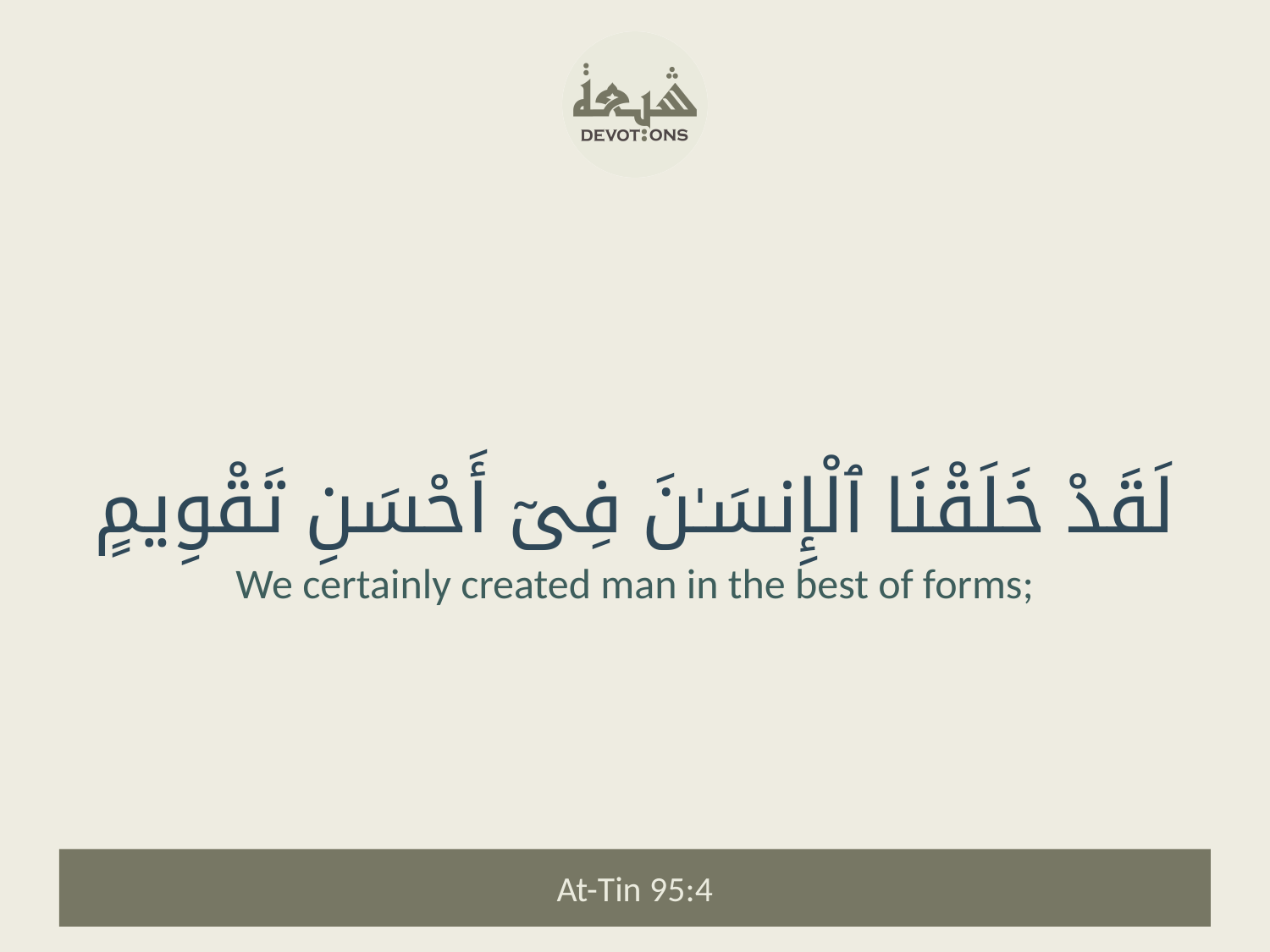

لَقَدْ خَلَقْنَا ٱلْإِنسَـٰنَ فِىٓ أَحْسَنِ تَقْوِيمٍ
We certainly created man in the best of forms;
At-Tin 95:4